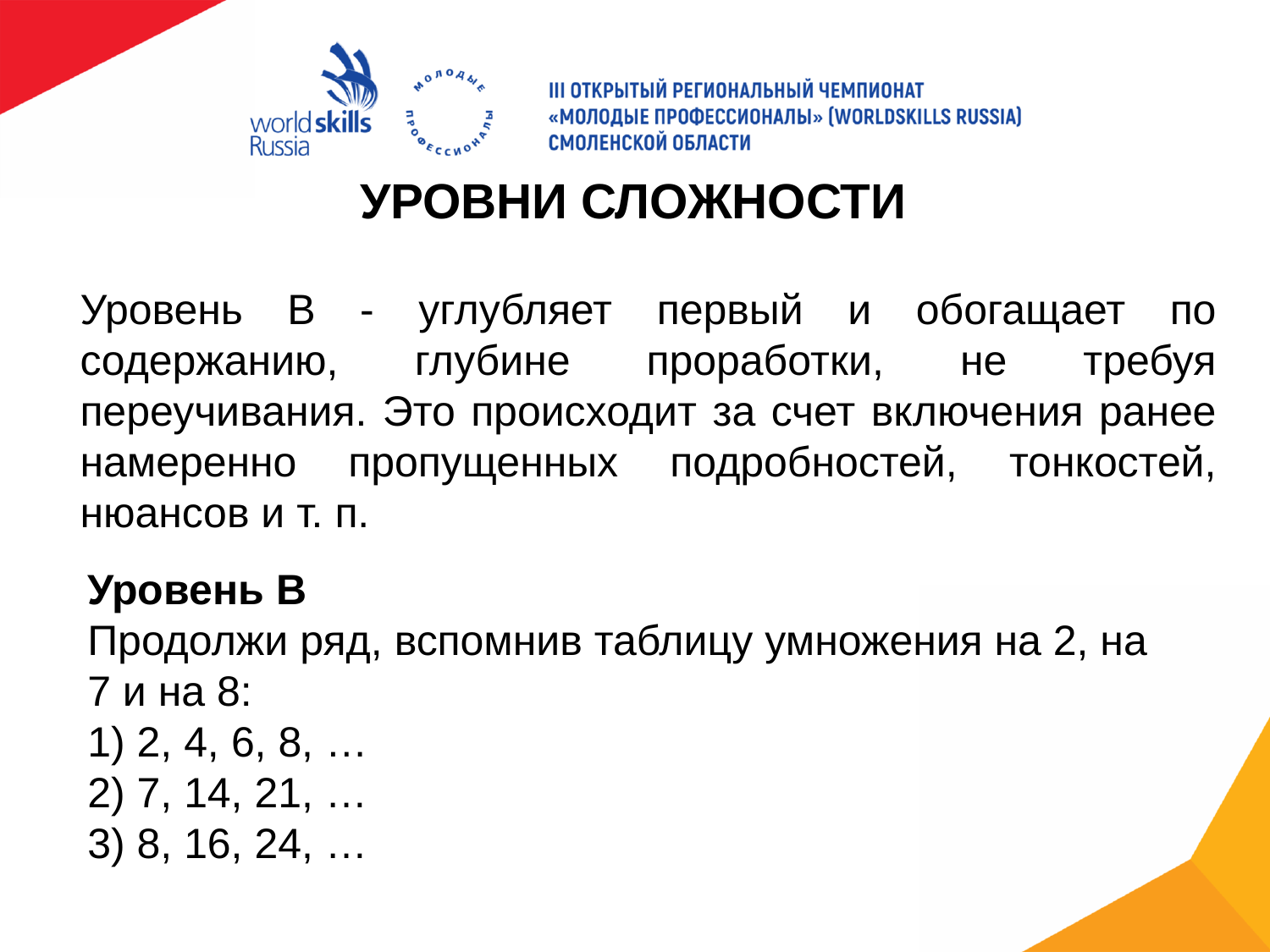

# УРОВНИ СЛОЖНОСТИ
Уровень В - углубляет первый и обогащает по содержанию, глубине проработки, не требуя переучивания. Это происходит за счет включения ранее намеренно пропущенных подробностей, тонкостей, нюансов и т. п.
Уровень В
Продолжи ряд, вспомнив таблицу умножения на 2, на 7 и на 8:
1) 2, 4, 6, 8, …
2) 7, 14, 21, …
3) 8, 16, 24, …